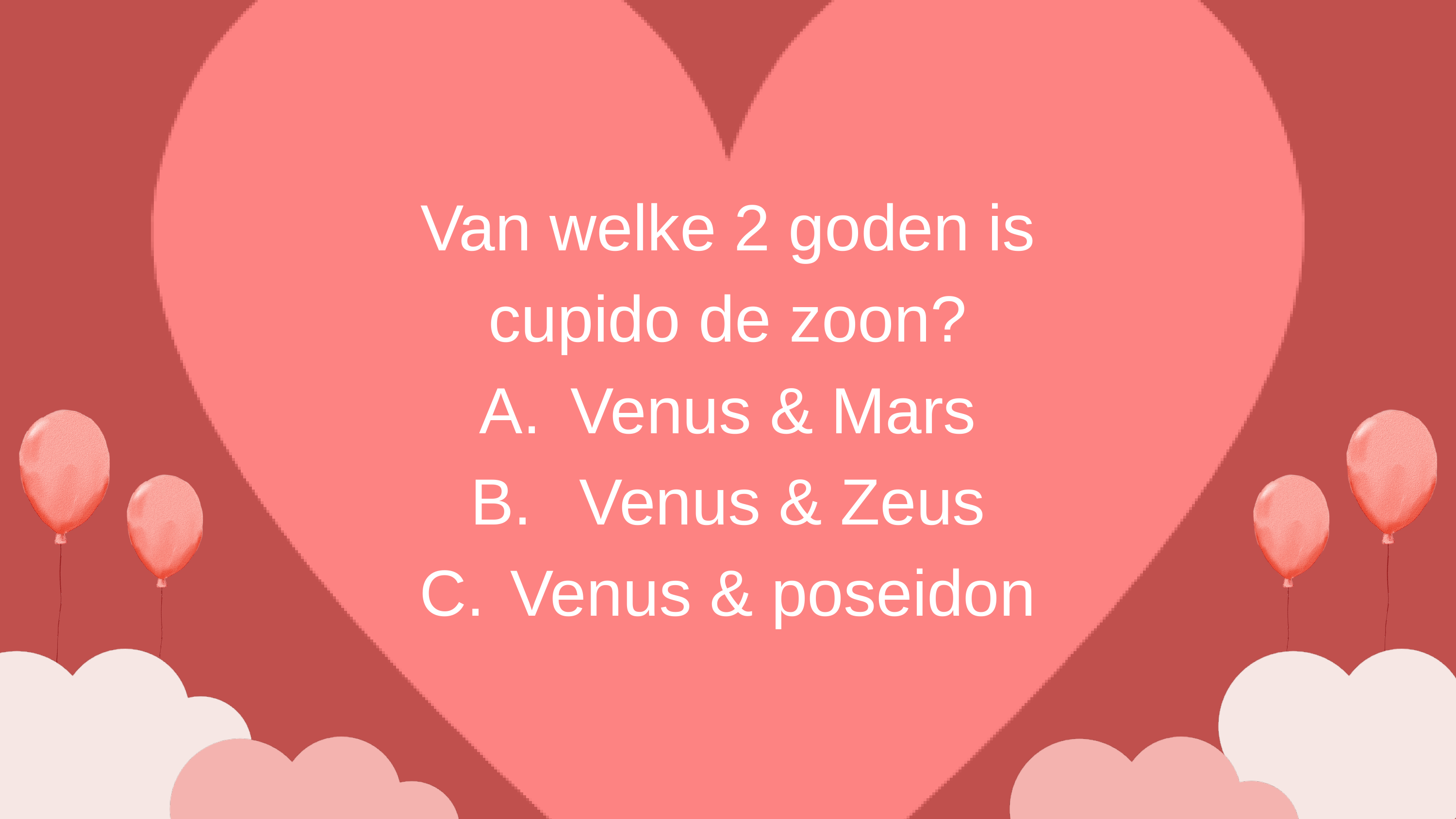

Van welke 2 goden is cupido de zoon?
Venus & Mars
 Venus & Zeus
Venus & poseidon